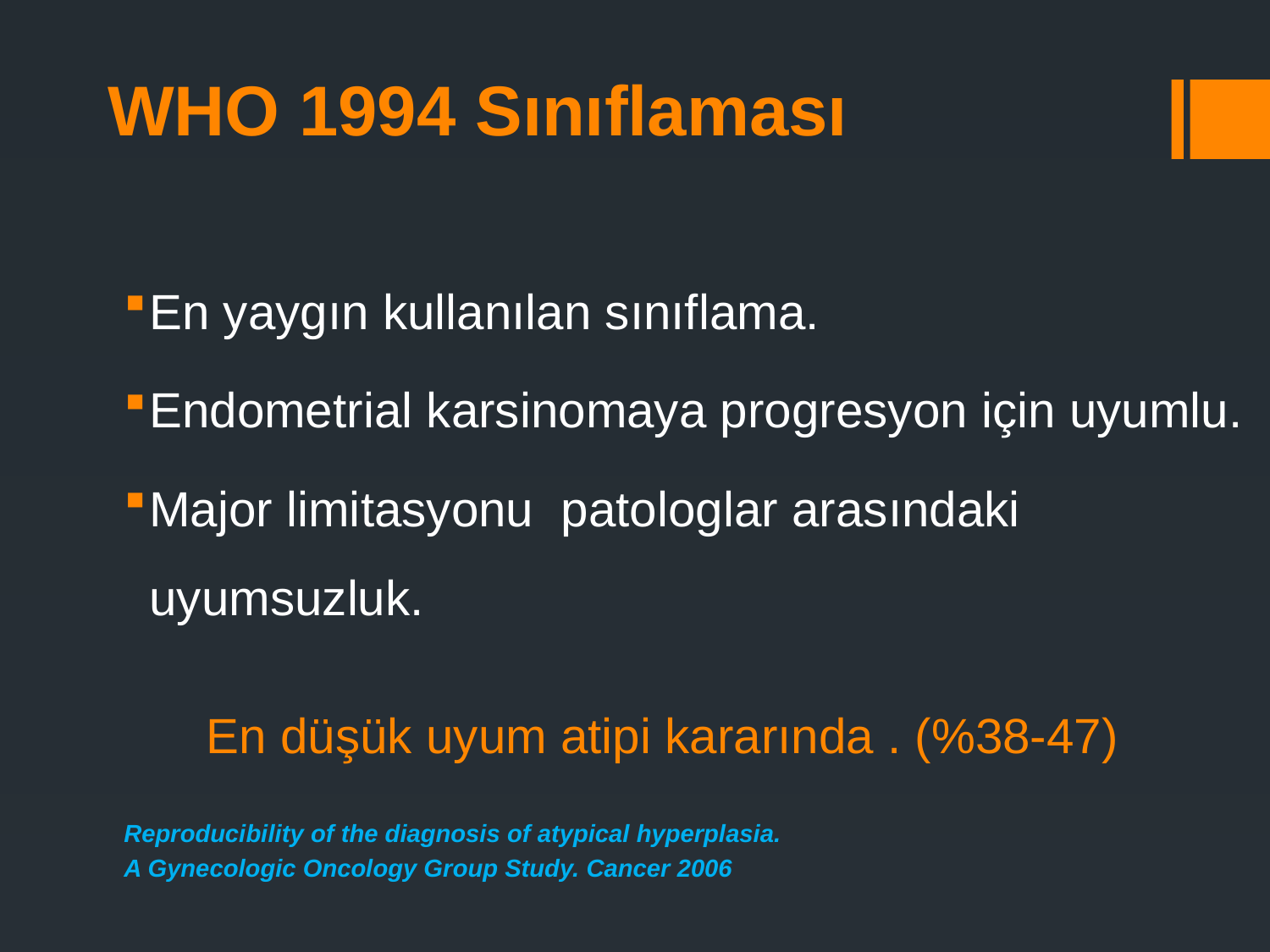

# WHO 1994 Sınıflaması

En yaygın kullanılan sınıflama.
Endometrial karsinomaya progresyon için uyumlu.
Major limitasyonu  patologlar arasındaki uyumsuzluk.

      En düşük uyum atipi kararında . (%38-47)

Reproducibility of the diagnosis of atypical hyperplasia.
A Gynecologic Oncology Group Study. Cancer 2006